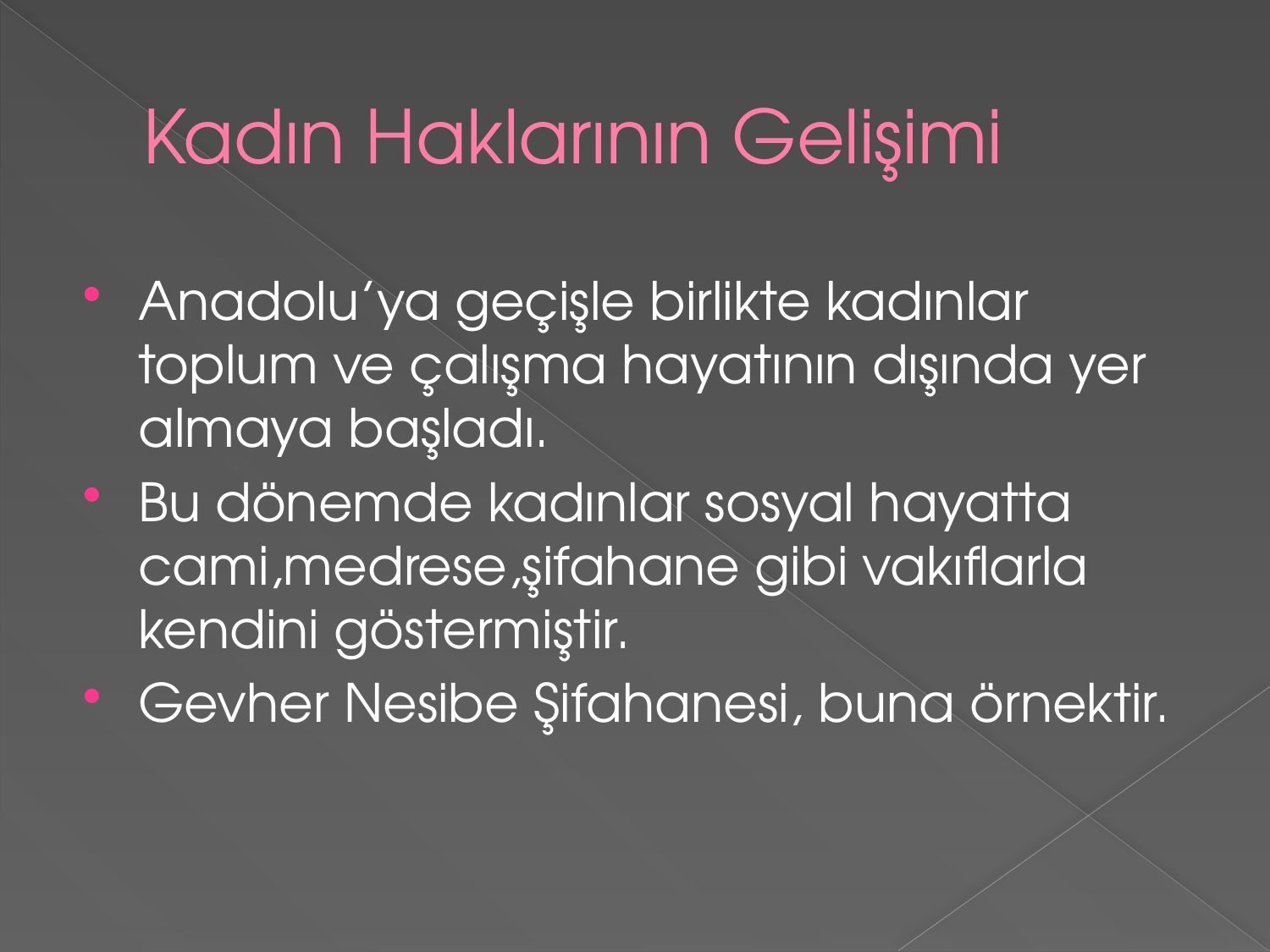

# Kadın Haklarının Gelişimi
Anadolu’ya geçişle birlikte kadınlar toplum ve çalışma hayatının dışında yer almaya başladı.
Bu dönemde kadınlar sosyal hayatta cami,medrese,şifahane gibi vakıflarla kendini göstermiştir.
Gevher Nesibe Şifahanesi, buna örnektir.